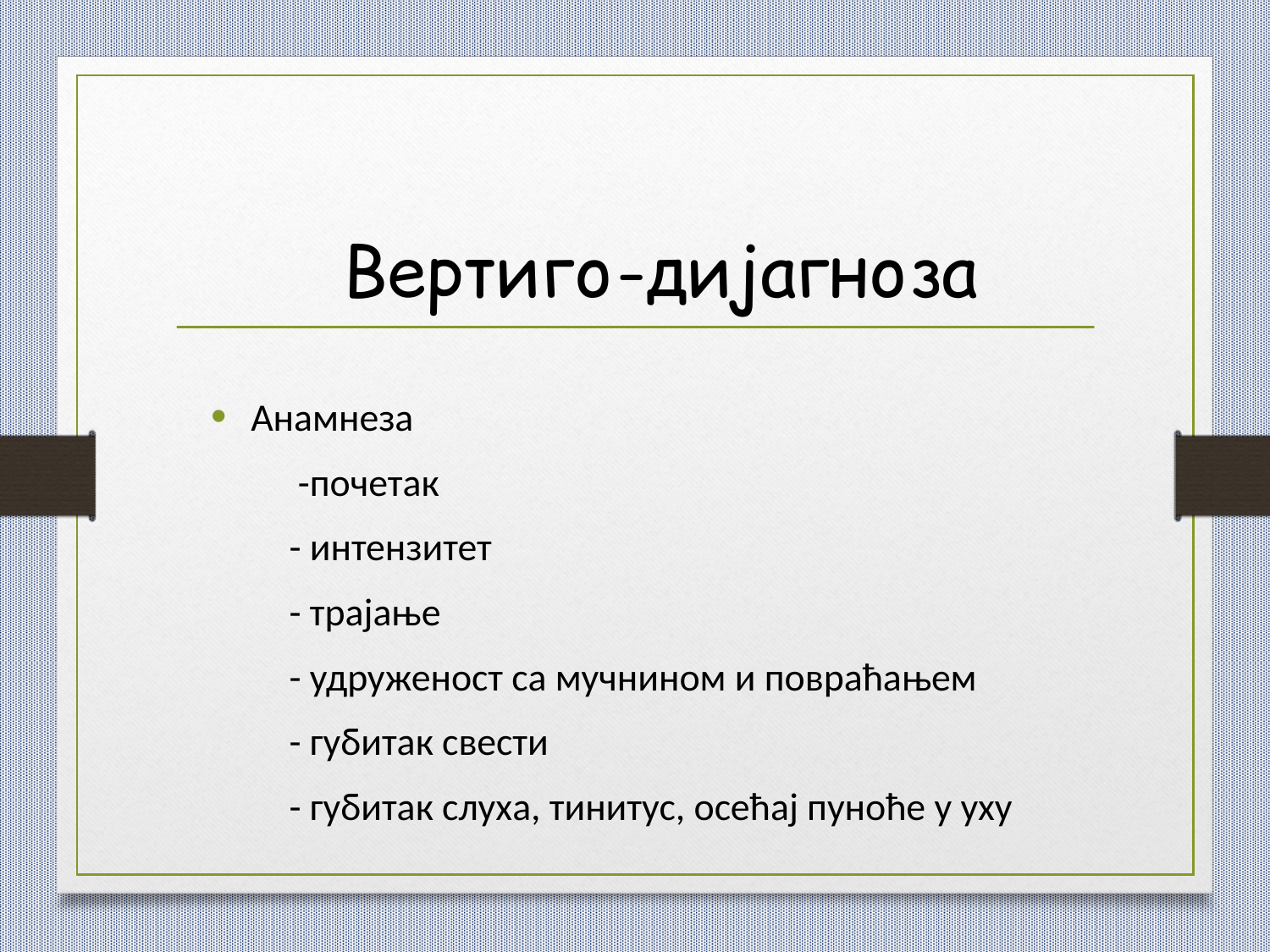

Вертиго-дијагноза
Анамнеза
          -почетак
         - интензитет
         - трајање
         - удруженост са мучнином и повраћањем
         - губитак свести
         - губитак слуха, тинитус, осећај пуноће у уху